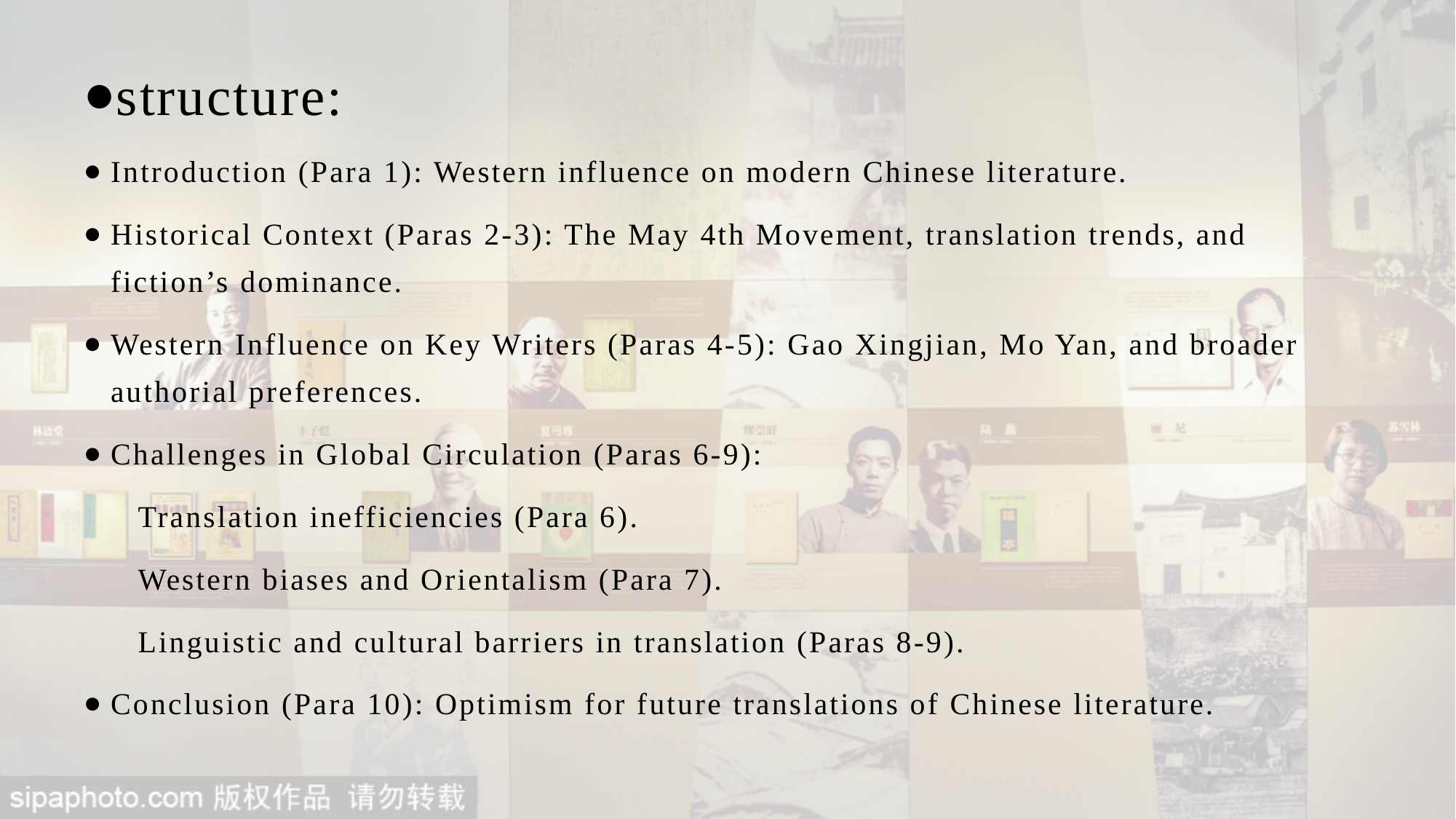

structure:
Introduction (Para 1): Western influence on modern Chinese literature.
Historical Context (Paras 2-3): The May 4th Movement, translation trends, and fiction’s dominance.
Western Influence on Key Writers (Paras 4-5): Gao Xingjian, Mo Yan, and broader authorial preferences.
Challenges in Global Circulation (Paras 6-9):
Translation inefficiencies (Para 6).
Western biases and Orientalism (Para 7).
Linguistic and cultural barriers in translation (Paras 8-9).
Conclusion (Para 10): Optimism for future translations of Chinese literature.